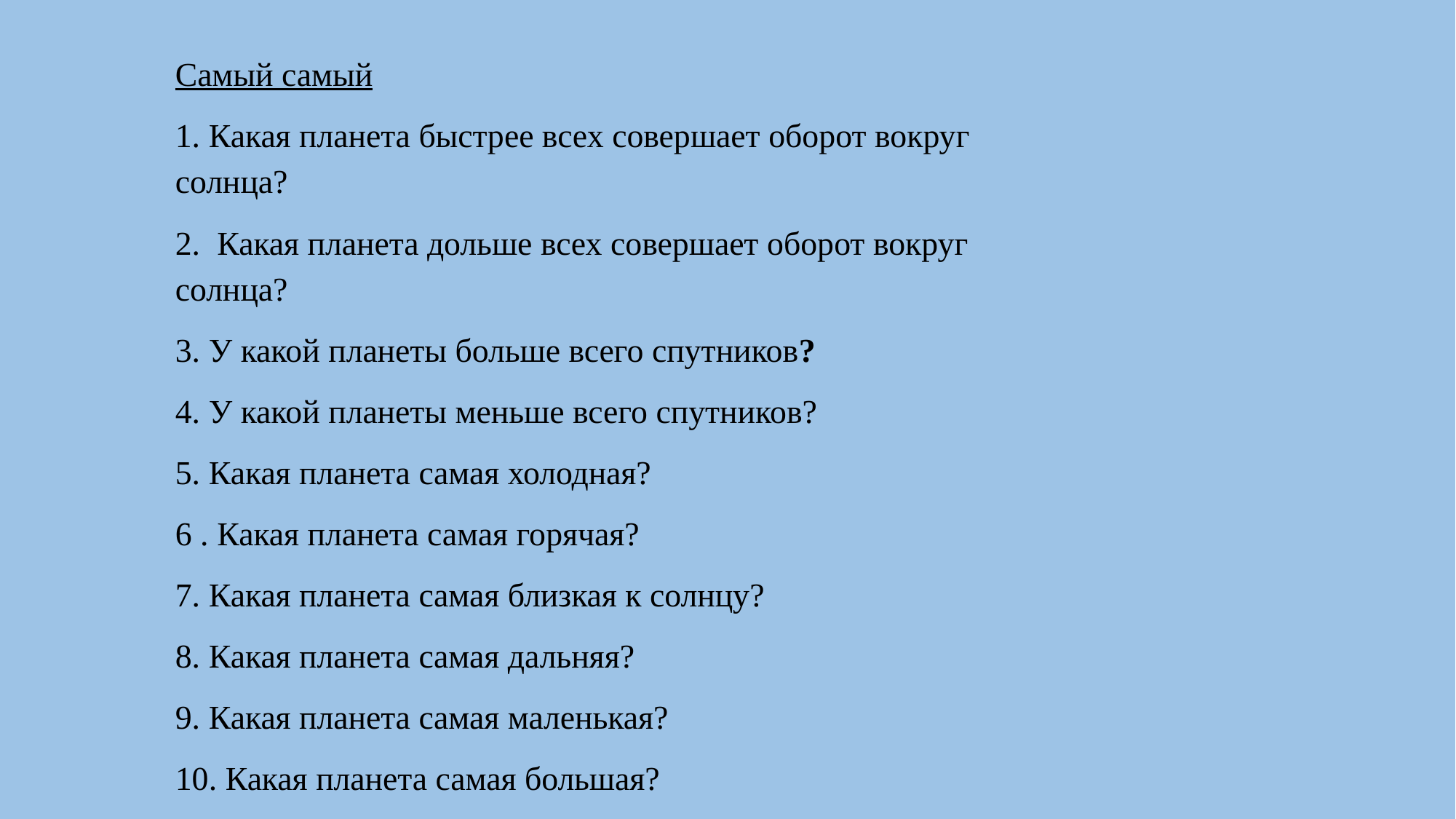

Самый самый
1. Какая планета быстрее всех совершает оборот вокруг солнца?
2.  Какая планета дольше всех совершает оборот вокруг солнца?
3. У какой планеты больше всего спутников?
4. У какой планеты меньше всего спутников?
5. Какая планета самая холодная?
6 . Какая планета самая горячая?
7. Какая планета самая близкая к солнцу?
8. Какая планета самая дальняя?
9. Какая планета самая маленькая?
10. Какая планета самая большая?